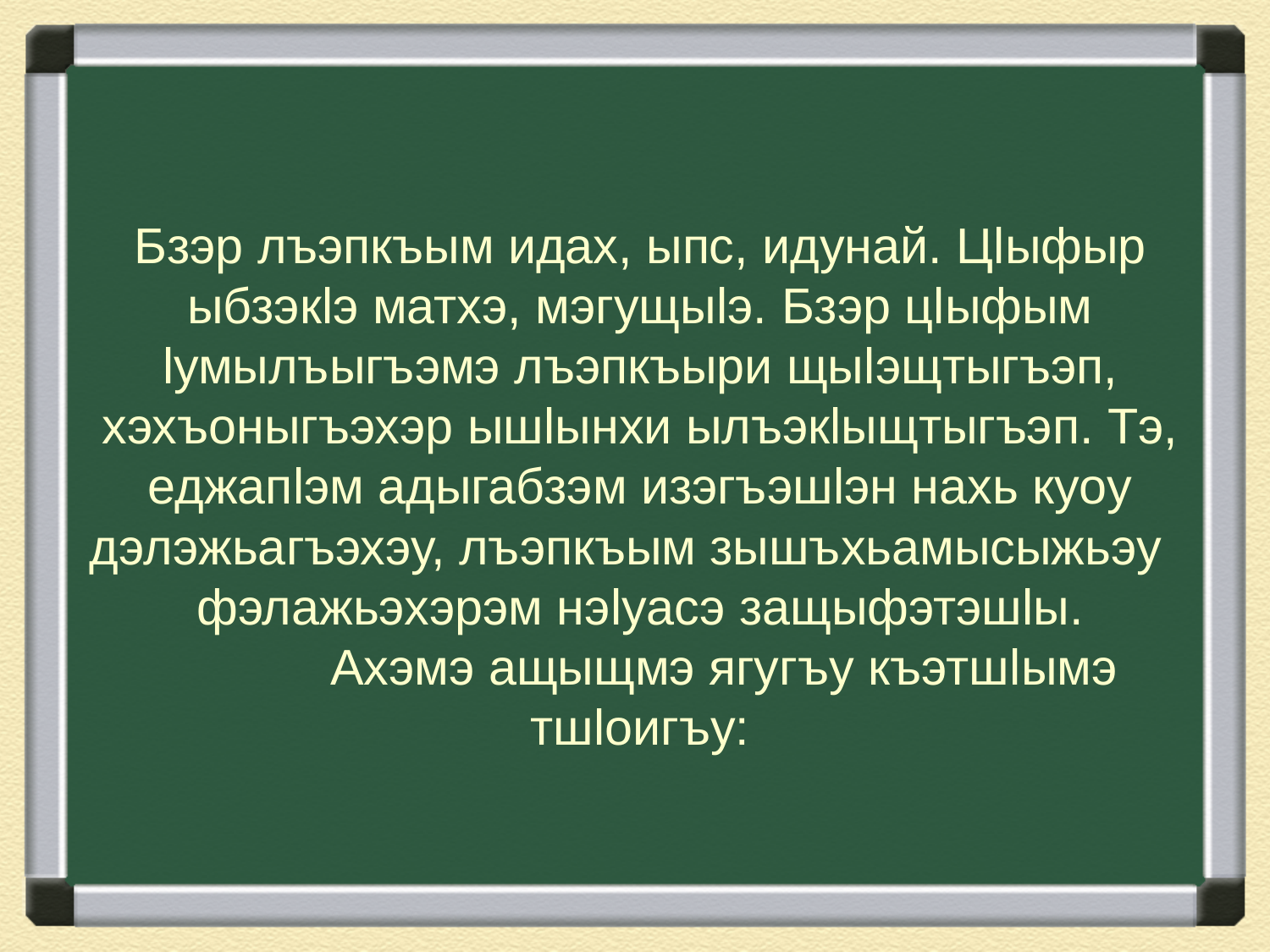

# Бзэр лъэпкъым идах, ыпс, идунай. Цlыфыр ыбзэкlэ матхэ, мэгущыlэ. Бзэр цlыфым lумылъыгъэмэ лъэпкъыри щыlэщтыгъэп, хэхъоныгъэхэр ышlынхи ылъэкlыщтыгъэп. Тэ, еджапlэм адыгабзэм изэгъэшlэн нахь куоу дэлэжьагъэхэу, лъэпкъым зышъхьамысыжьэу    фэлажьэхэрэм нэlуасэ защыфэтэшlы. Ахэмэ ащыщмэ ягугъу къэтшlымэ тшlоигъу: